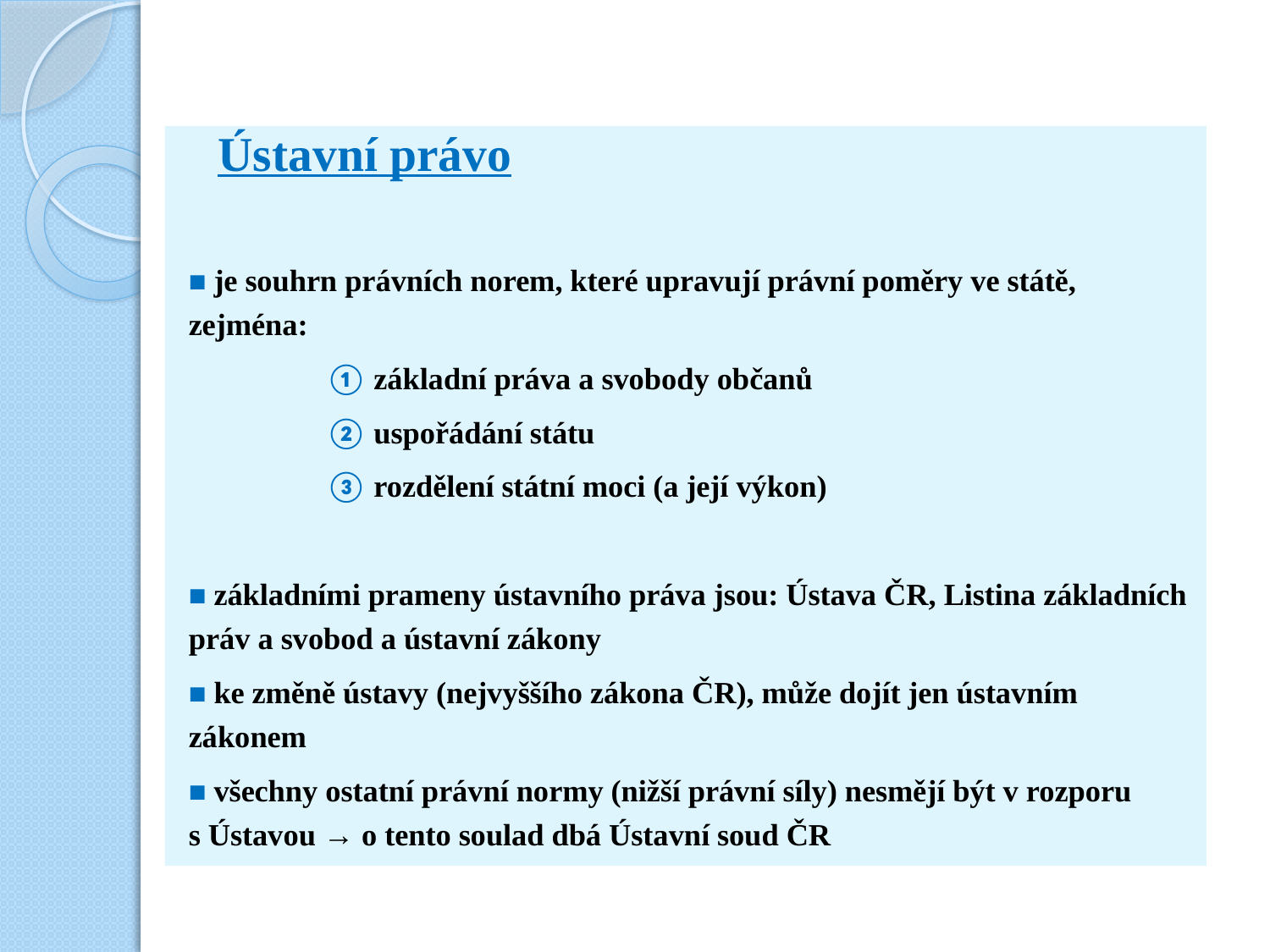

Ústavní právo

■ je souhrn právních norem, které upravují právní poměry ve státě, zejména:
                  ① základní práva a svobody občanů
                  ② uspořádání státu
                  ③ rozdělení státní moci (a její výkon)

■ základními prameny ústavního práva jsou: Ústava ČR, Listina základních práv a svobod a ústavní zákony
■ ke změně ústavy (nejvyššího zákona ČR), může dojít jen ústavním zákonem
■ všechny ostatní právní normy (nižší právní síly) nesmějí být v rozporu
s Ústavou → o tento soulad dbá Ústavní soud ČR